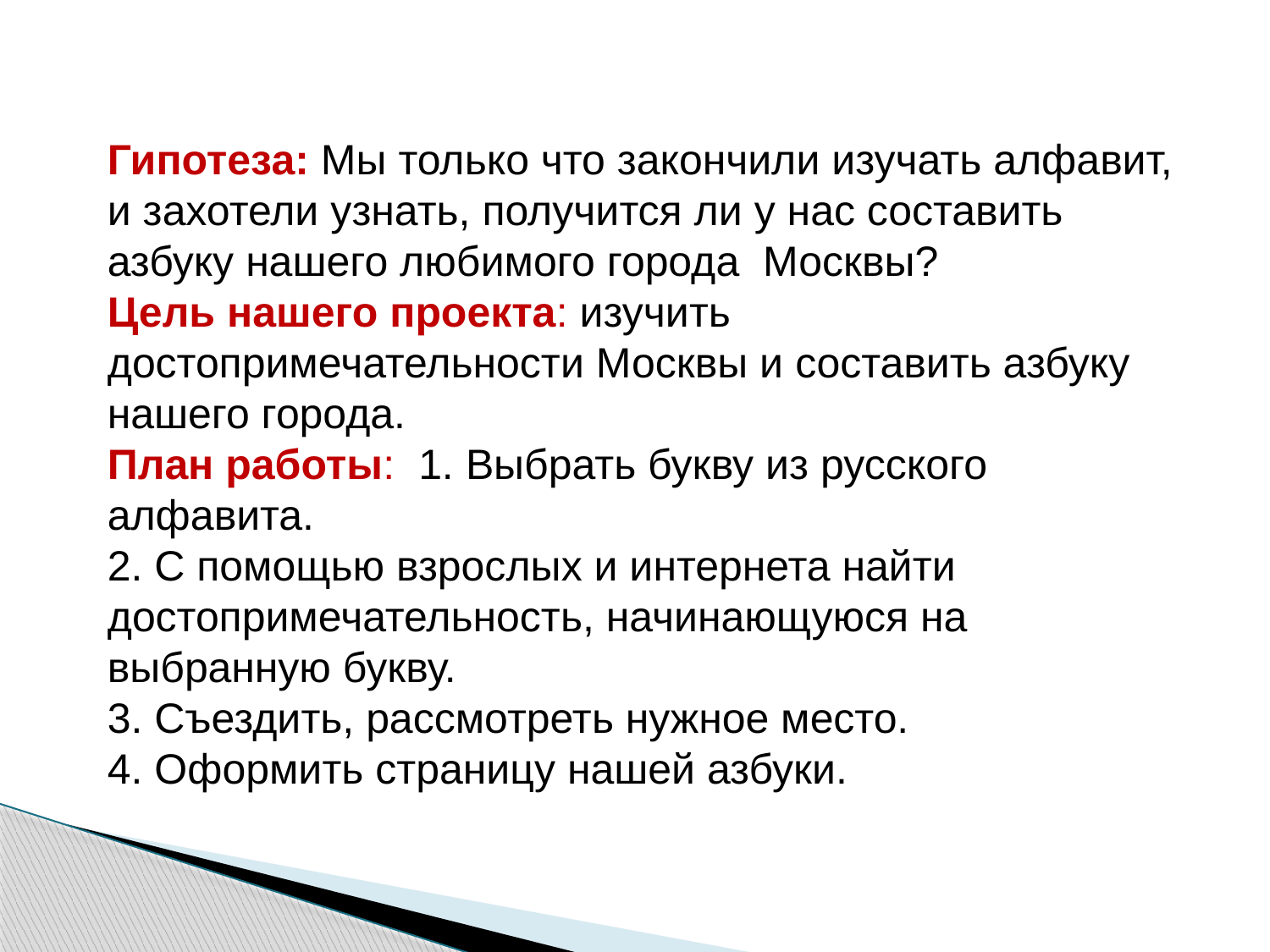

Гипотеза: Мы только что закончили изучать алфавит, и захотели узнать, получится ли у нас составить азбуку нашего любимого города  Москвы?
Цель нашего проекта: изучить достопримечательности Москвы и составить азбуку нашего города.
План работы:  1. Выбрать букву из русского алфавита.
2. С помощью взрослых и интернета найти достопримечательность, начинающуюся на выбранную букву.
3. Съездить, рассмотреть нужное место.
4. Оформить страницу нашей азбуки.